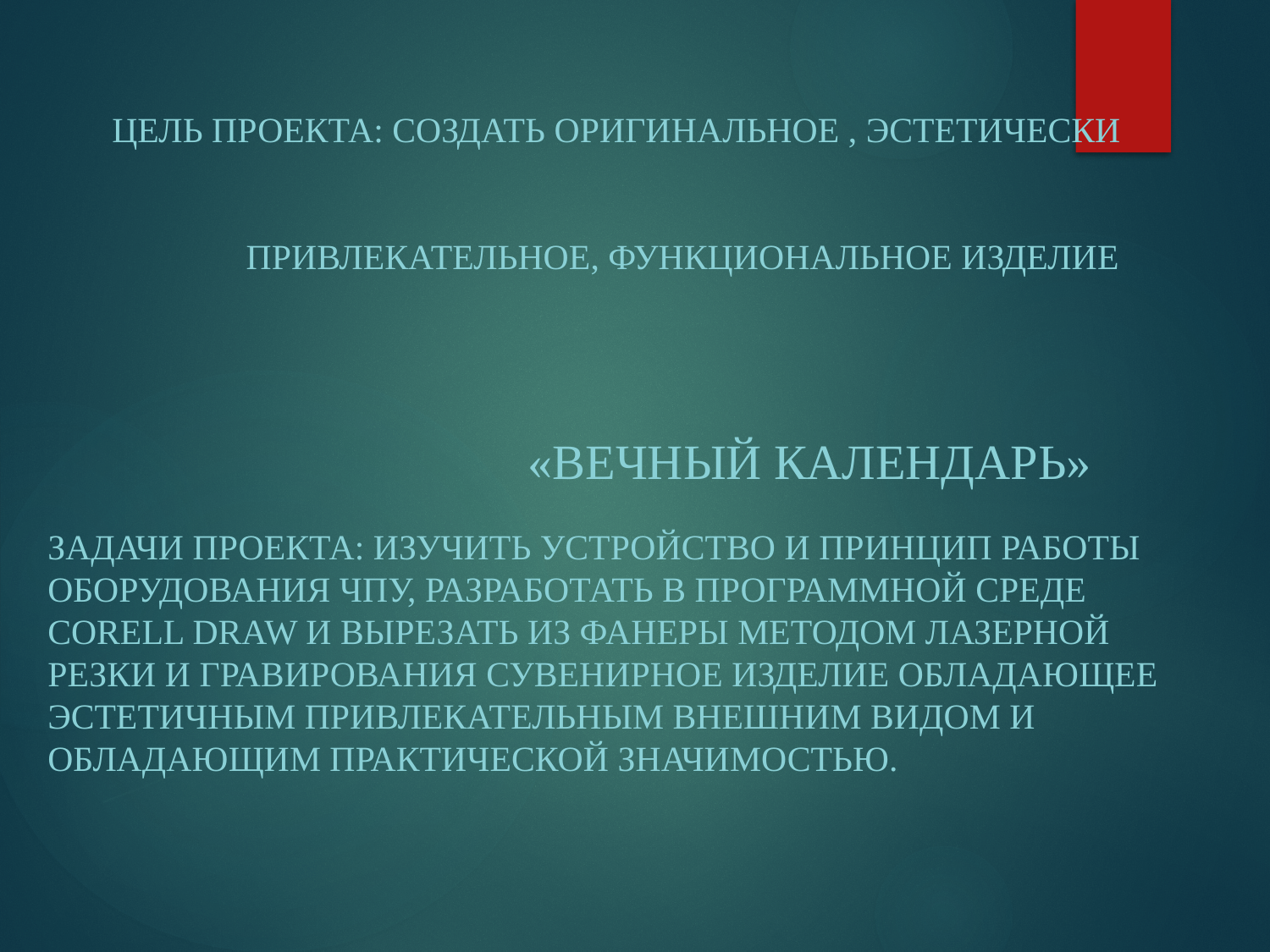

Цель проекта: Создать оригинальное , эстетически                        привлекательное, функциональное изделие
                         «Вечный календарь»
Задачи проекта: Изучить устройство и принцип работы оборудования ЧПУ, Разработать в программной среде Corell Draw и вырезать из фанеры методом лазерной резки и гравирования сувенирное изделие обладающее эстетичным привлекательным внешним видом и обладающим практической значимостью.